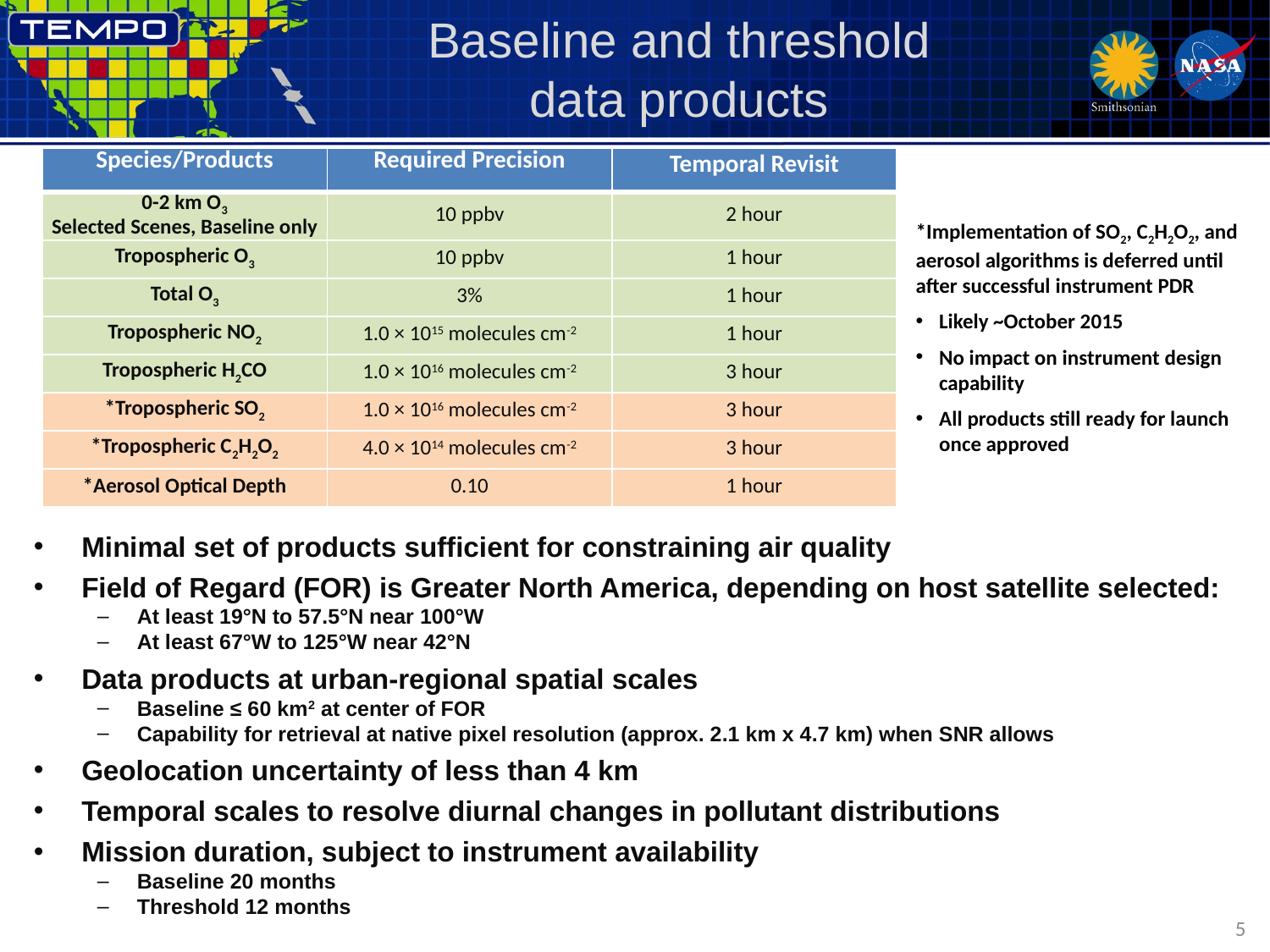

Baseline and threshold
data products
| Species/Products | Required Precision | Temporal Revisit |
| --- | --- | --- |
| 0-2 km O3 Selected Scenes, Baseline only | 10 ppbv | 2 hour |
| Tropospheric O3 | 10 ppbv | 1 hour |
| Total O3 | 3% | 1 hour |
| Tropospheric NO2 | 1.0 × 1015 molecules cm-2 | 1 hour |
| Tropospheric H2CO | 1.0 × 1016 molecules cm-2 | 3 hour |
| \*Tropospheric SO2 | 1.0 × 1016 molecules cm-2 | 3 hour |
| \*Tropospheric C2H2O2 | 4.0 × 1014 molecules cm-2 | 3 hour |
| \*Aerosol Optical Depth | 0.10 | 1 hour |
*Implementation of SO2, C2H2O2, and aerosol algorithms is deferred until after successful instrument PDR
Likely ~October 2015
No impact on instrument design capability
All products still ready for launch once approved
Minimal set of products sufficient for constraining air quality
Field of Regard (FOR) is Greater North America, depending on host satellite selected:
At least 19°N to 57.5°N near 100°W
At least 67°W to 125°W near 42°N
Data products at urban-regional spatial scales
Baseline ≤ 60 km2 at center of FOR
Capability for retrieval at native pixel resolution (approx. 2.1 km x 4.7 km) when SNR allows
Geolocation uncertainty of less than 4 km
Temporal scales to resolve diurnal changes in pollutant distributions
Mission duration, subject to instrument availability
Baseline 20 months
Threshold 12 months
5